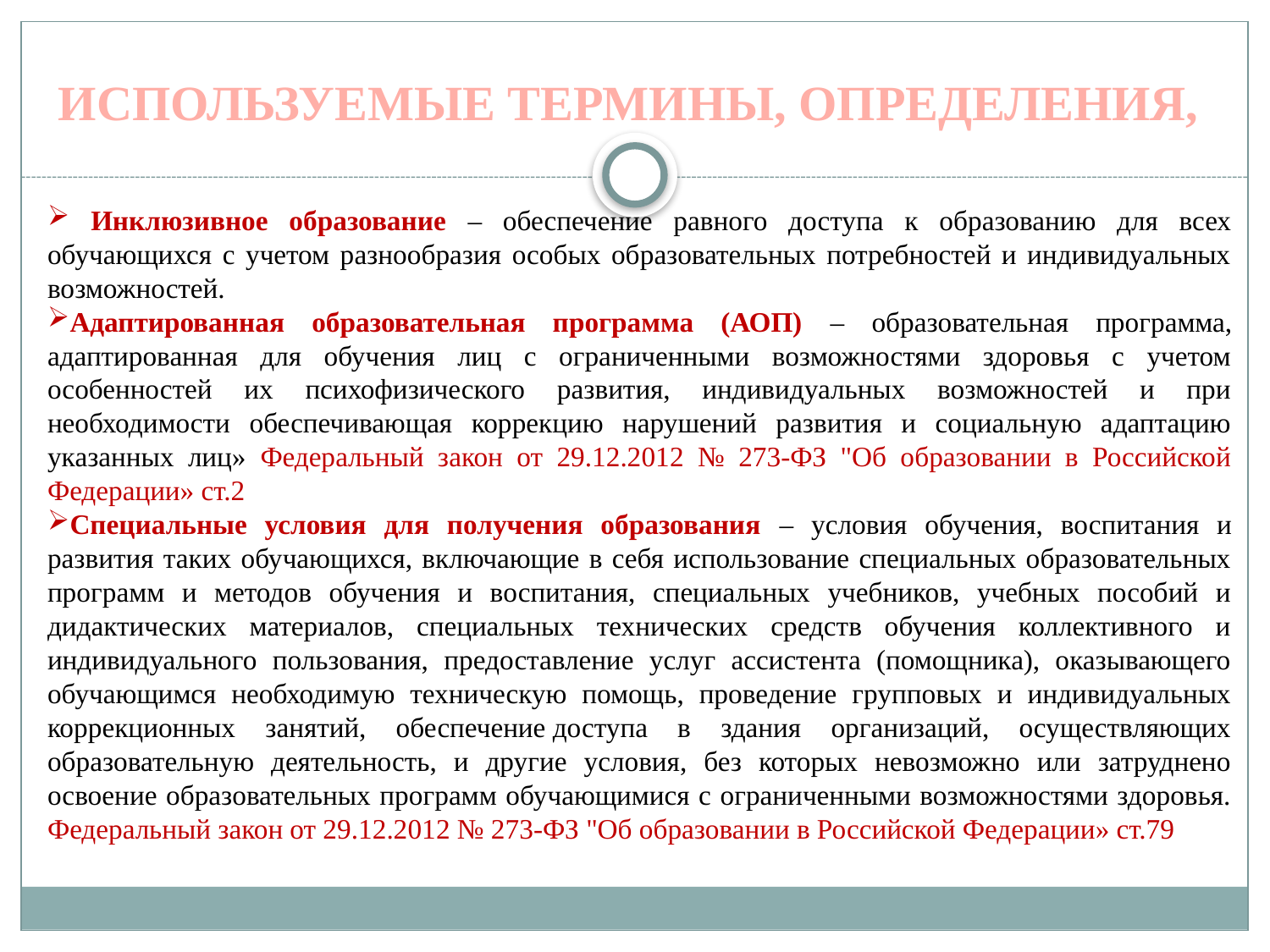

# ИСПОЛЬЗУЕМЫЕ ТЕРМИНЫ, ОПРЕДЕЛЕНИЯ,
 Инклюзивное образование – обеспечение равного доступа к образованию для всех обучающихся с учетом разнообразия особых образовательных потребностей и индивидуальных возможностей.
Адаптированная образовательная программа (АОП) – образовательная программа, адаптированная для обучения лиц с ограниченными возможностями здоровья с учетом особенностей их психофизического развития, индивидуальных возможностей и при необходимости обеспечивающая коррекцию нарушений развития и социальную адаптацию указанных лиц» Федеральный закон от 29.12.2012 № 273-ФЗ "Об образовании в Российской Федерации» ст.2
Специальные условия для получения образования – условия обучения, воспитания и развития таких обучающихся, включающие в себя использование специальных образовательных программ и методов обучения и воспитания, специальных учебников, учебных пособий и дидактических материалов, специальных технических средств обучения коллективного и индивидуального пользования, предоставление услуг ассистента (помощника), оказывающего обучающимся необходимую техническую помощь, проведение групповых и индивидуальных коррекционных занятий, обеспечение доступа в здания организаций, осуществляющих образовательную деятельность, и другие условия, без которых невозможно или затруднено освоение образовательных программ обучающимися с ограниченными возможностями здоровья. Федеральный закон от 29.12.2012 № 273-ФЗ "Об образовании в Российской Федерации» ст.79